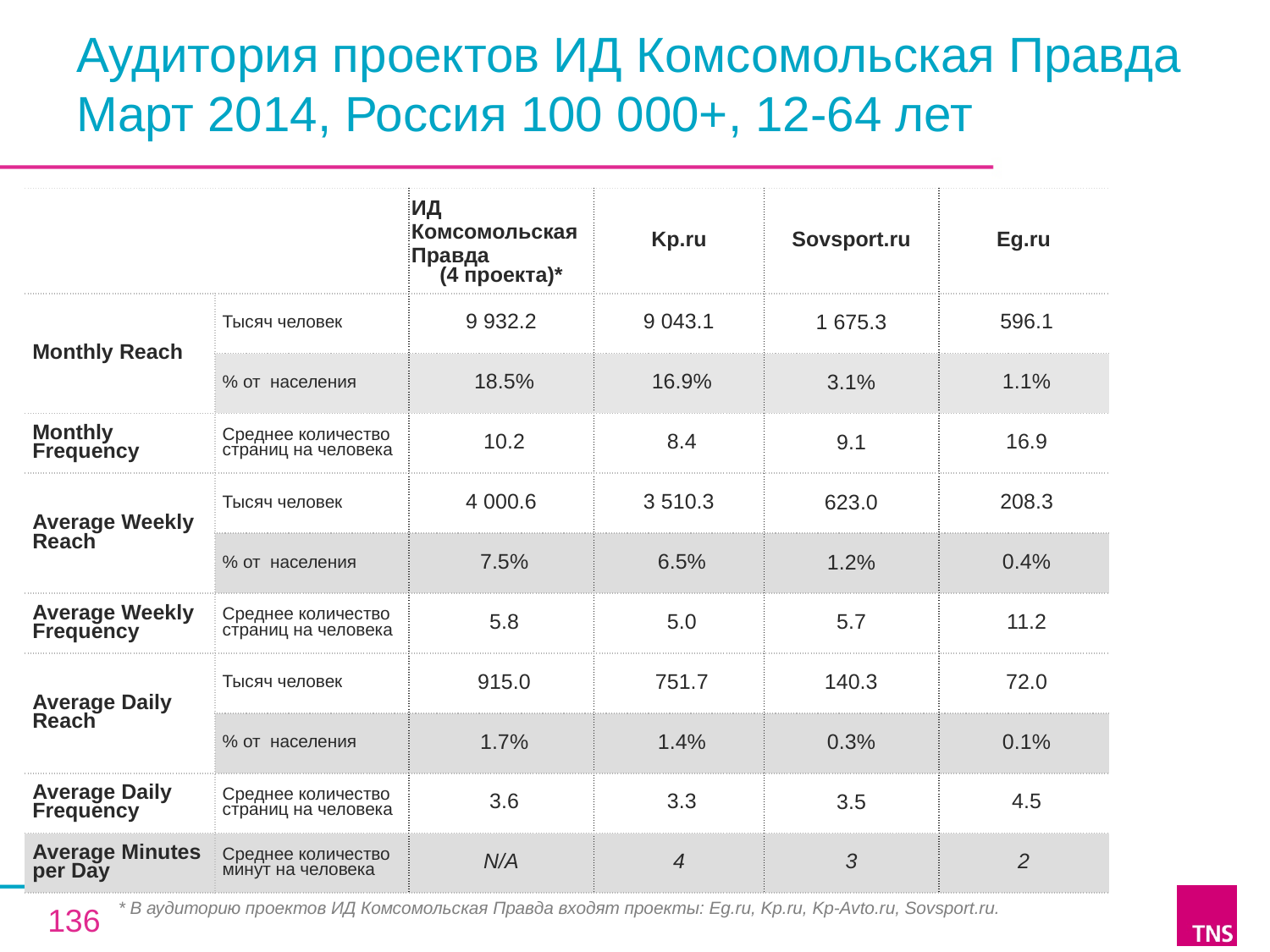

# Аудитория проектов ИД Комсомольская Правда Март 2014, Россия 100 000+, 12-64 лет
|  |  | ИД Комсомольская Правда (4 проекта)\* | Kp.ru | Sovsport.ru | Eg.ru |
| --- | --- | --- | --- | --- | --- |
| Monthly Reach | Тысяч человек | 9 932.2 | 9 043.1 | 1 675.3 | 596.1 |
|  | % от населения | 18.5% | 16.9% | 3.1% | 1.1% |
| Monthly Frequency | Среднее количество страниц на человека | 10.2 | 8.4 | 9.1 | 16.9 |
| Average Weekly Reach | Тысяч человек | 4 000.6 | 3 510.3 | 623.0 | 208.3 |
|  | % от населения | 7.5% | 6.5% | 1.2% | 0.4% |
| Average Weekly Frequency | Среднее количество страниц на человека | 5.8 | 5.0 | 5.7 | 11.2 |
| Average Daily Reach | Тысяч человек | 915.0 | 751.7 | 140.3 | 72.0 |
|  | % от населения | 1.7% | 1.4% | 0.3% | 0.1% |
| Average Daily Frequency | Среднее количество страниц на человека | 3.6 | 3.3 | 3.5 | 4.5 |
| Average Minutes per Day | Среднее количество минут на человека | N/A | 4 | 3 | 2 |
* В аудиторию проектов ИД Комсомольская Правда входят проекты: Eg.ru, Kp.ru, Kp-Avto.ru, Sovsport.ru.
136